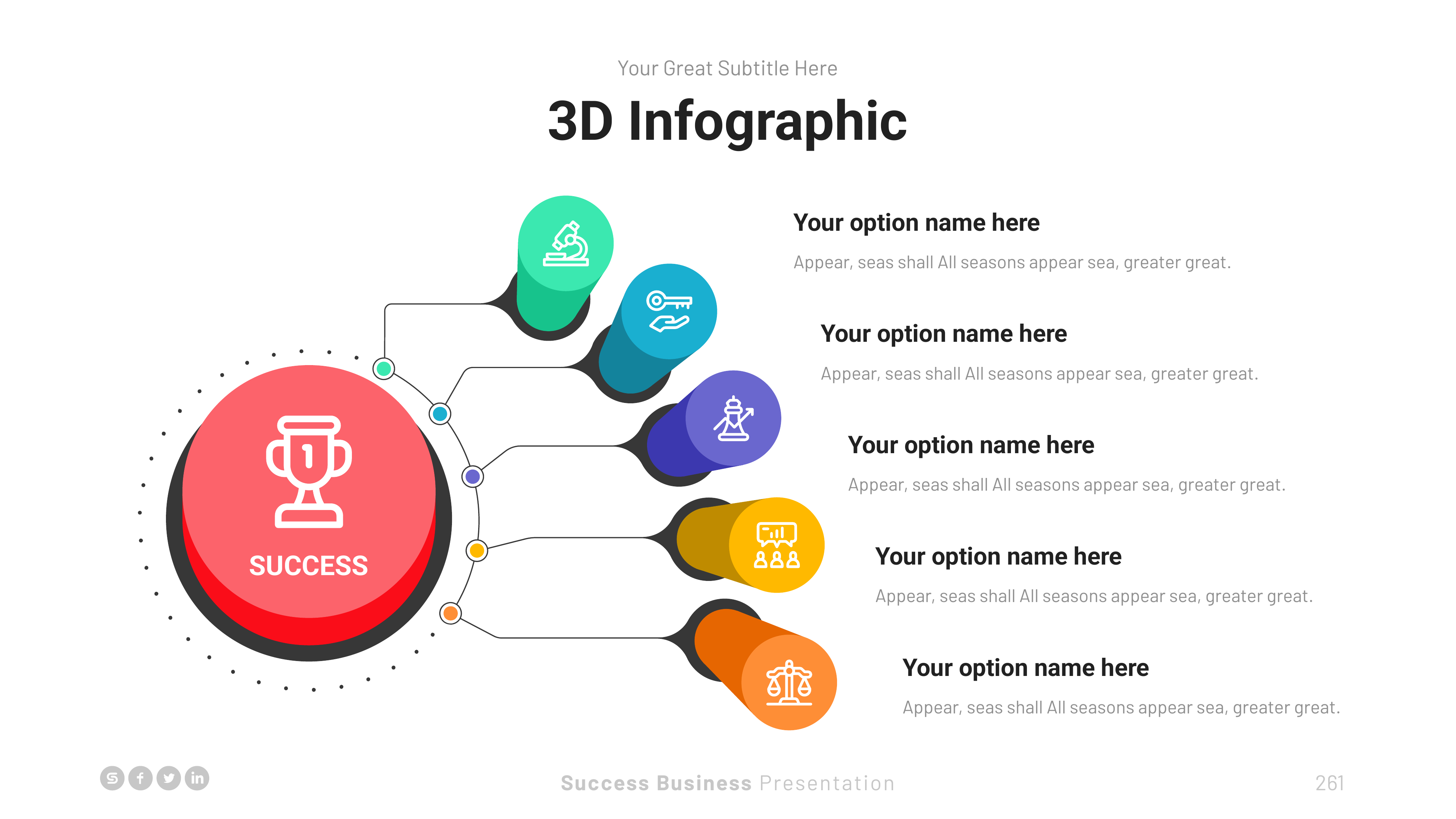

Your Great Subtitle Here
3D Infographic
Your option name here
Appear, seas shall All seasons appear sea, greater great.

Your option name here
Appear, seas shall All seasons appear sea, greater great.

SUCCESS

Your option name here
Appear, seas shall All seasons appear sea, greater great.

Your option name here
Appear, seas shall All seasons appear sea, greater great.

Your option name here
Appear, seas shall All seasons appear sea, greater great.